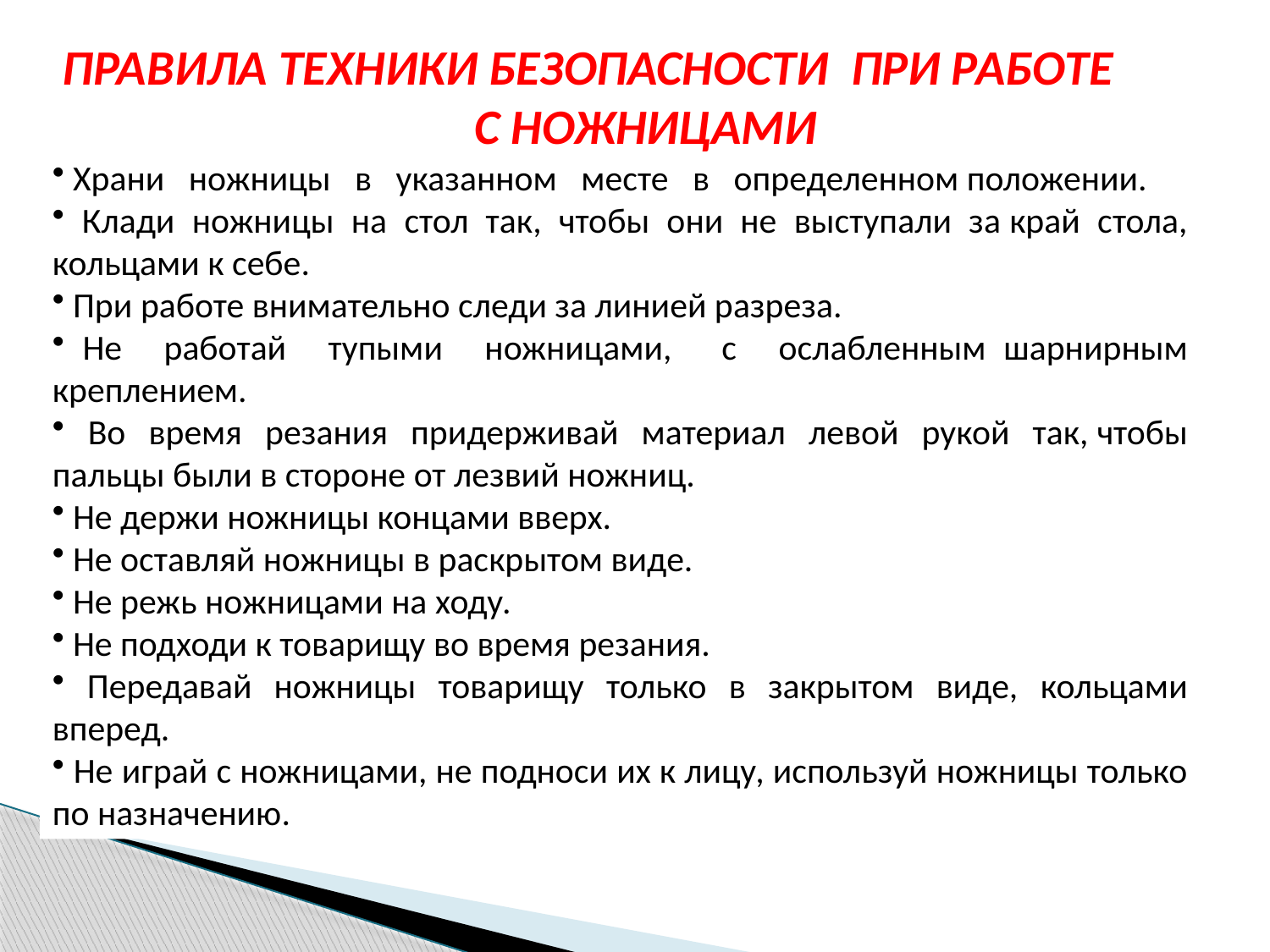

ПРАВИЛА ТЕХНИКИ БЕЗОПАСНОСТИ  ПРИ РАБОТЕ
 С НОЖНИЦАМИ

 Храни   ножницы   в   указанном   месте   в   определенном положении.
 Клади ножницы на стол так, чтобы они не выступали за край стола, кольцами к себе.
 При работе внимательно следи за линией разреза.
 Не    работай    тупыми    ножницами,     с    ослабленным шарнирным креплением.
 Во время резания придерживай материал левой рукой так, чтобы пальцы были в стороне от лезвий ножниц.
 Не держи ножницы концами вверх.
 Не оставляй ножницы в раскрытом виде.
 Не режь ножницами на ходу.
 Не подходи к товарищу во время резания.
 Передавай ножницы товарищу только в закрытом виде, кольцами вперед.
 Не играй с ножницами, не подноси их к лицу, используй ножницы только по назначению.